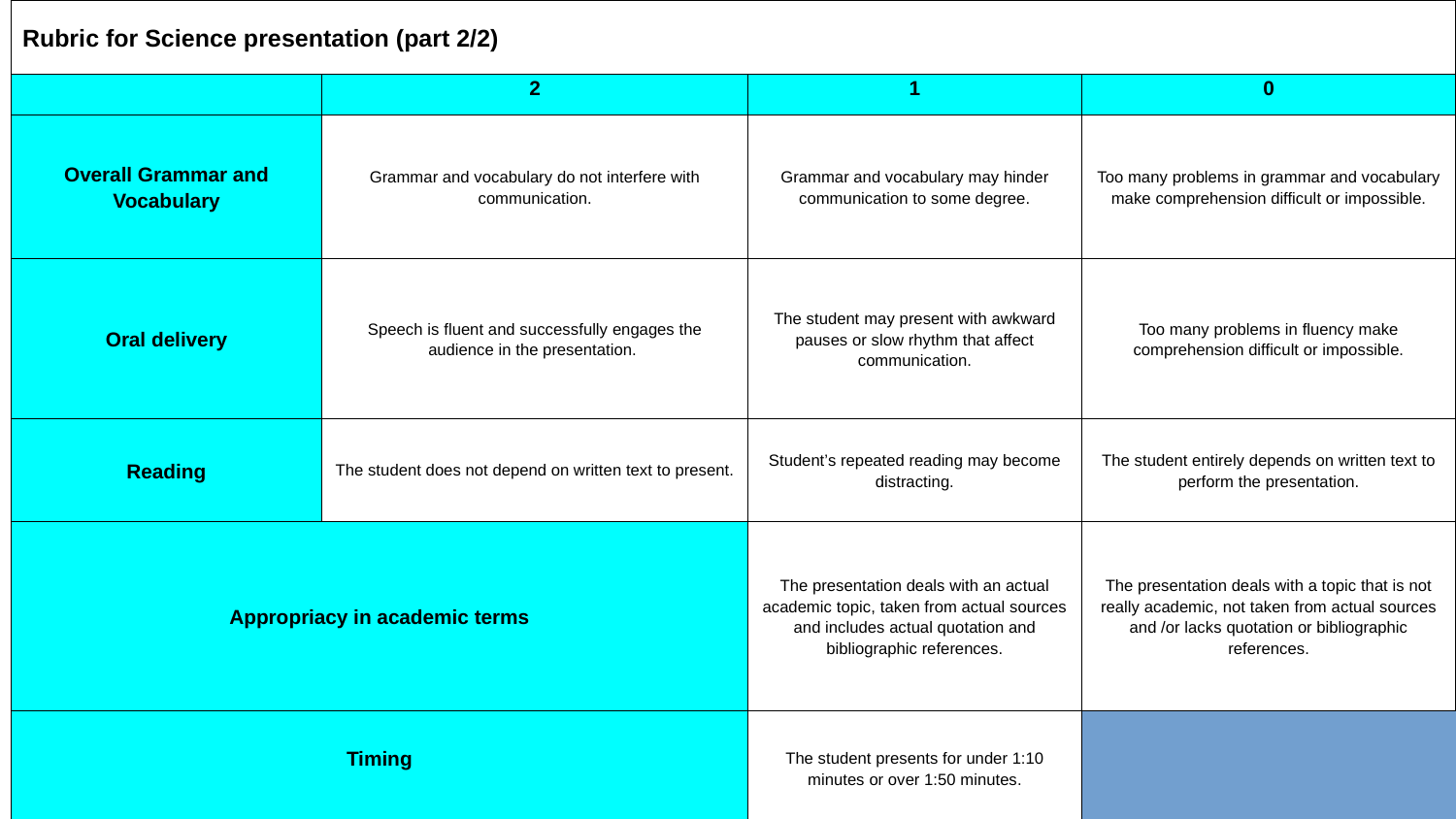

| Rubric for Science presentation (part 2/2) |  |  |  |  |  |
| --- | --- | --- | --- | --- | --- |
|  |  | 2 |  | 1 | 0 |
| Overall Grammar and Vocabulary |  | Grammar and vocabulary do not interfere with communication. |  | Grammar and vocabulary may hinder communication to some degree. | Too many problems in grammar and vocabulary make comprehension difficult or impossible. |
| Oral delivery |  | Speech is fluent and successfully engages the audience in the presentation. |  | The student may present with awkward pauses or slow rhythm that affect communication. | Too many problems in fluency make comprehension difficult or impossible. |
| Reading |  | The student does not depend on written text to present. |  | Student’s repeated reading may become distracting. | The student entirely depends on written text to perform the presentation. |
| Appropriacy in academic terms |  |  |  | The presentation deals with an actual academic topic, taken from actual sources and includes actual quotation and bibliographic references. | The presentation deals with a topic that is not really academic, not taken from actual sources and /or lacks quotation or bibliographic references. |
| Timing |  |  |  | The student presents within parameters of time (1:10 to 1:50). | The student presents for under 1:10 minutes or over 1:50 minutes. |